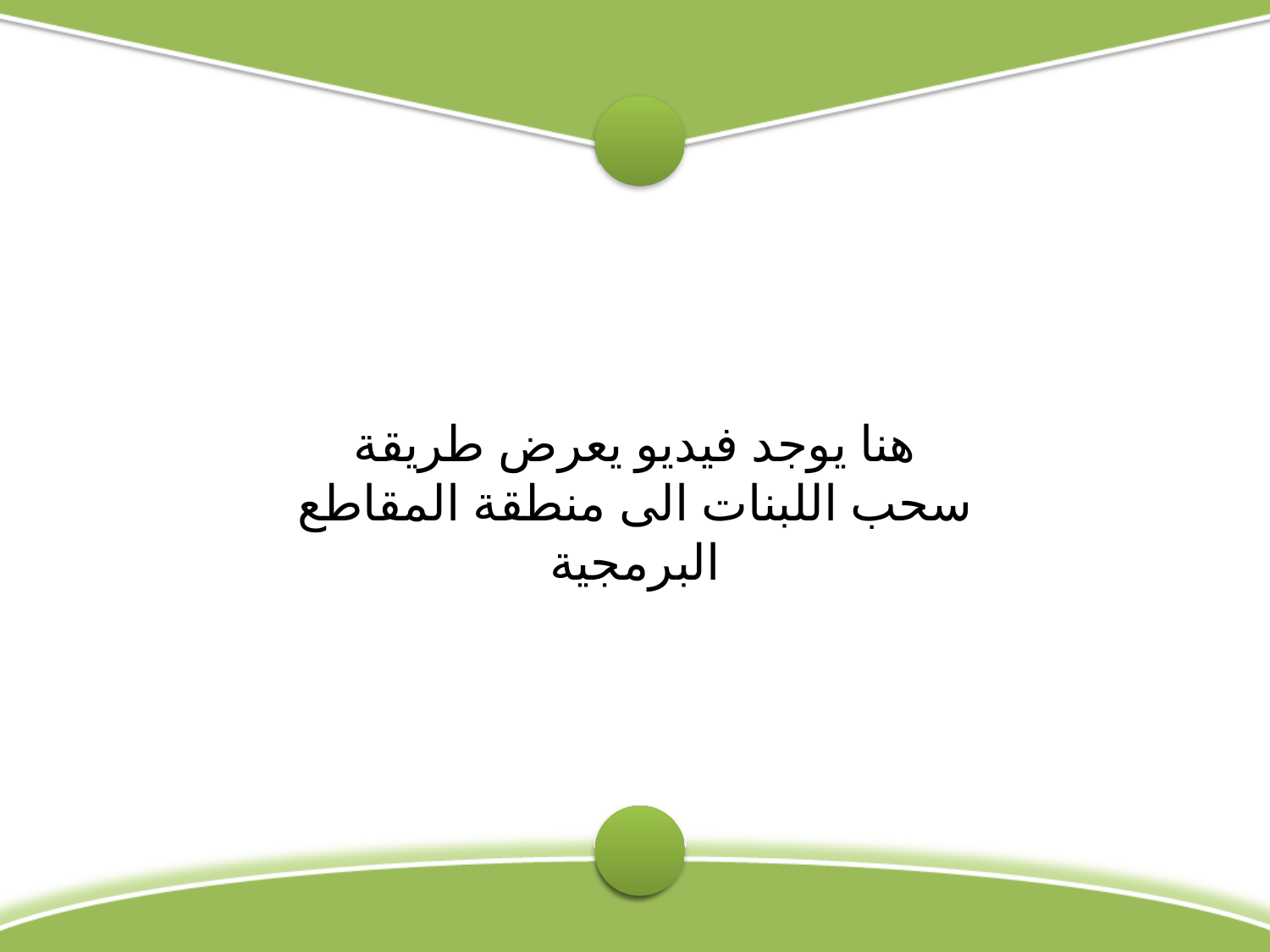

هنا يوجد فيديو يعرض طريقة سحب اللبنات الى منطقة المقاطع البرمجية